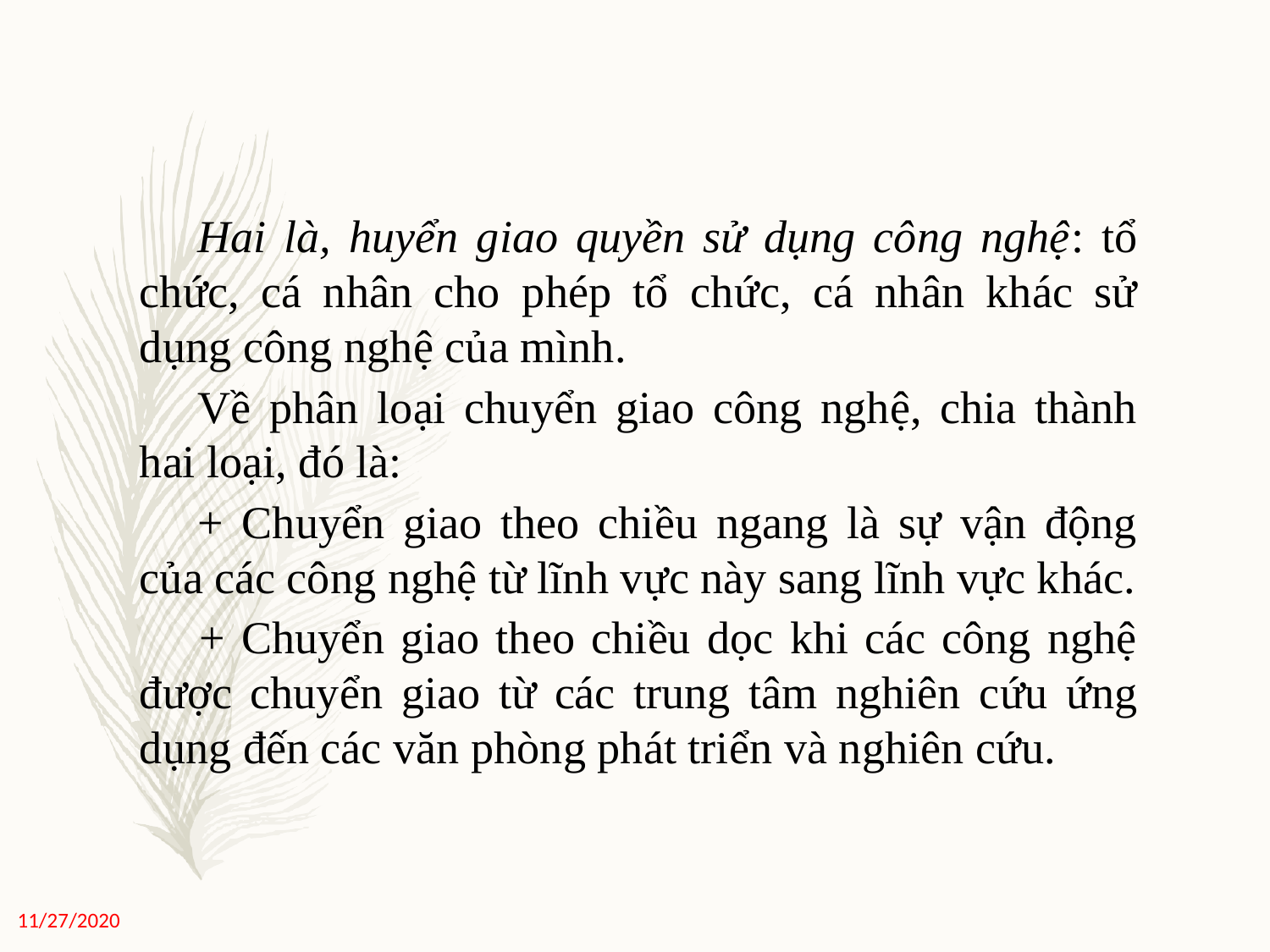

Hai là, huyển giao quyền sử dụng công nghệ: tổ chức, cá nhân cho phép tổ chức, cá nhân khác sử dụng công nghệ của mình.
	Về phân loại chuyển giao công nghệ, chia thành hai loại, đó là:
	+ Chuyển giao theo chiều ngang là sự vận động của các công nghệ từ lĩnh vực này sang lĩnh vực khác.
	+ Chuyển giao theo chiều dọc khi các công nghệ được chuyển giao từ các trung tâm nghiên cứu ứng dụng đến các văn phòng phát triển và nghiên cứu.
11/27/2020